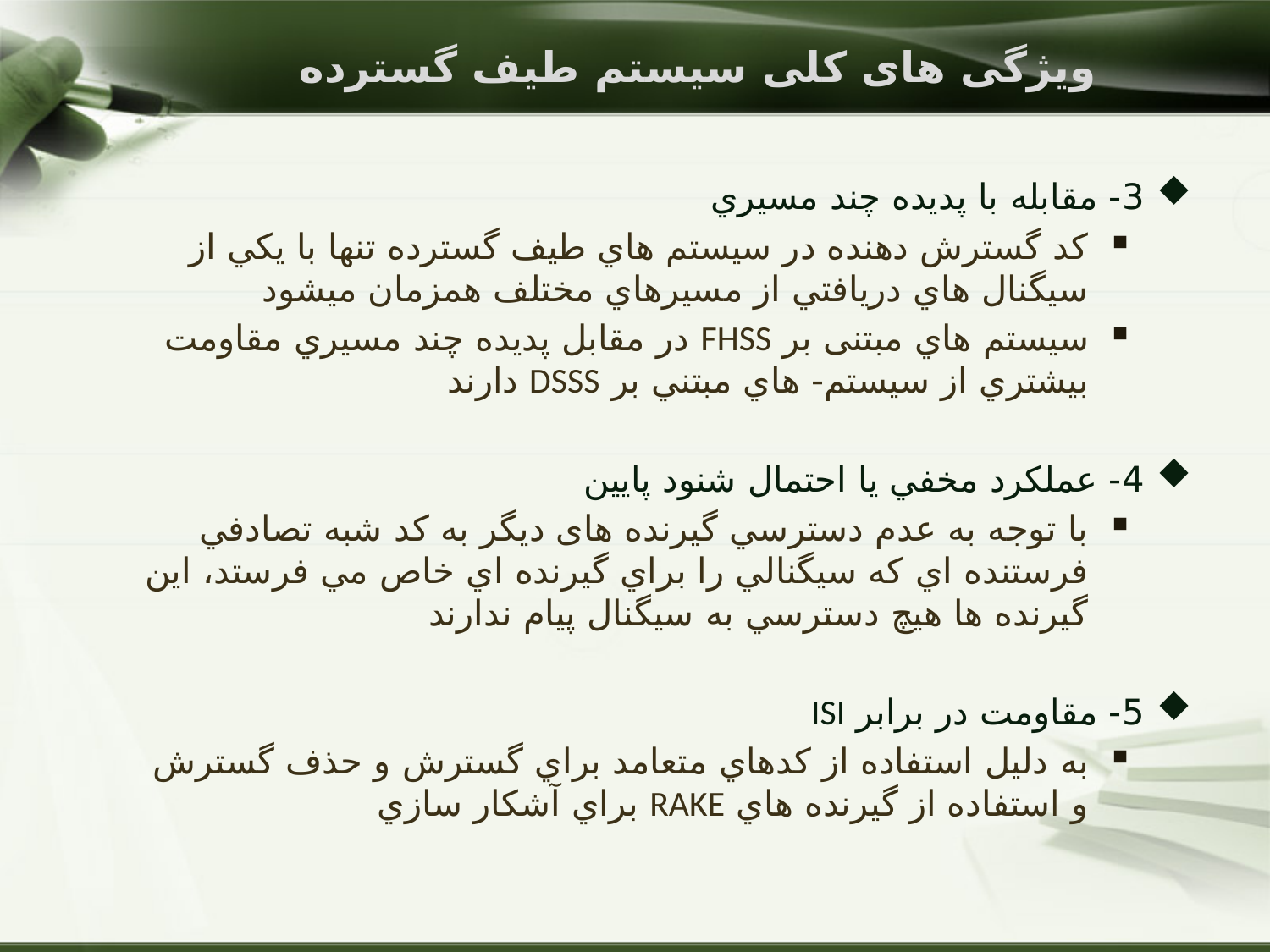

# ویژگی های کلی سیستم طیف گسترده
3- مقابله با پديده چند مسيري
کد گسترش دهنده در سيستم هاي طيف گسترده تنها با يکي از سيگنال هاي دريافتي از مسيرهاي مختلف همزمان مي‎شود
سيستم هاي مبتنی بر FHSS در مقابل پديده چند مسيري مقاومت بيشتري از سيستم- هاي مبتني بر DSSS دارند

4- عملکرد مخفي يا احتمال شنود پايين
با توجه به عدم دسترسي گيرنده های ديگر به کد شبه تصادفي فرستنده اي که سيگنالي را براي گيرنده اي خاص مي فرستد، اين گيرنده ها هيچ دسترسي به سيگنال پيام ندارند

5- مقاومت در برابر ISI
به دليل استفاده از کدهاي متعامد براي گسترش و حذف گسترش و استفاده از گيرنده هاي RAKE براي آشکار سازي